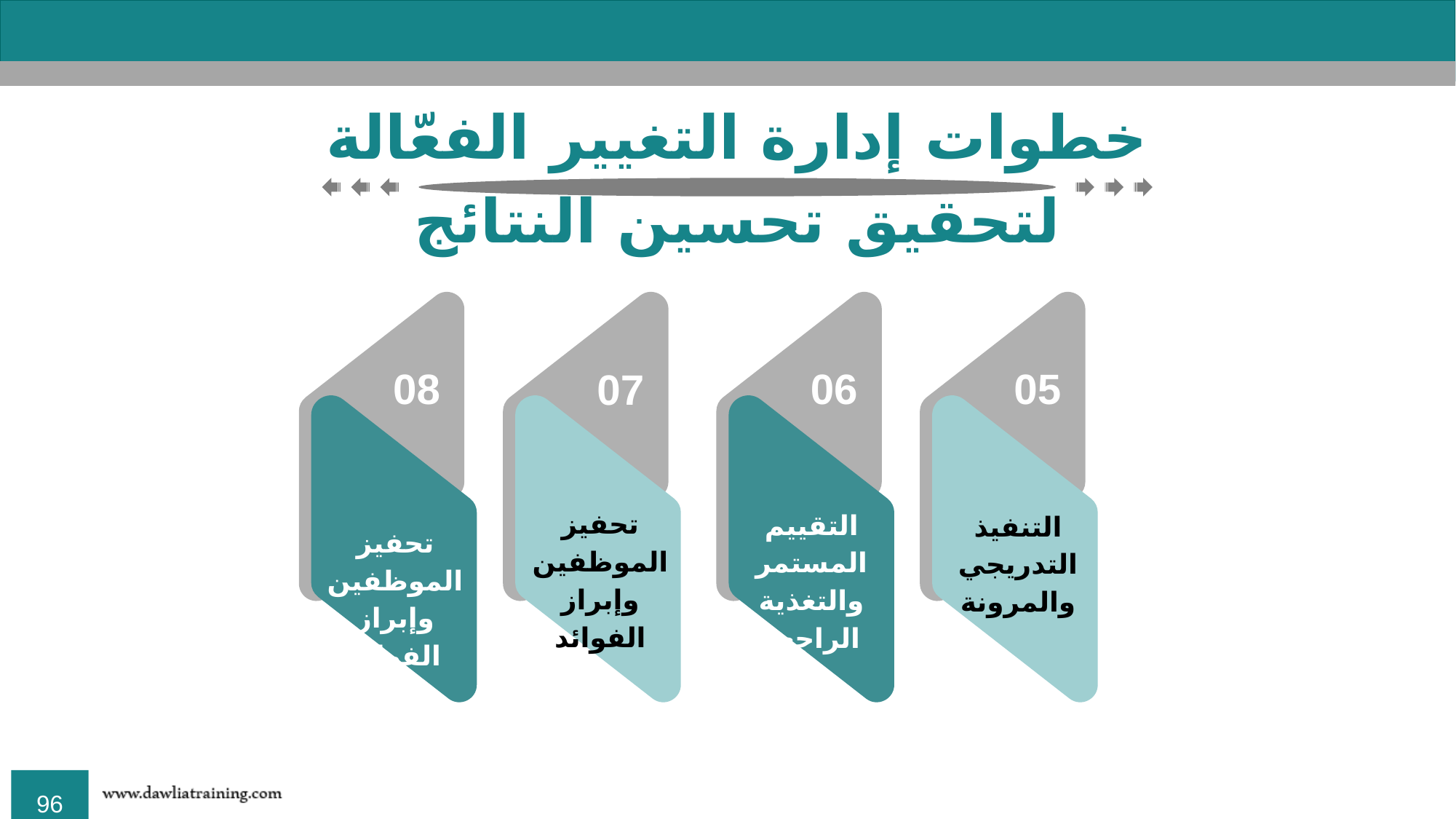

خطوات إدارة التغيير الفعّالة لتحقيق تحسين النتائج

06

التقييم المستمر والتغذية الراجعة

05

التنفيذ التدريجي والمرونة

08

تحفيز الموظفين وإبراز الفوائد

07

تحفيز الموظفين وإبراز الفوائد